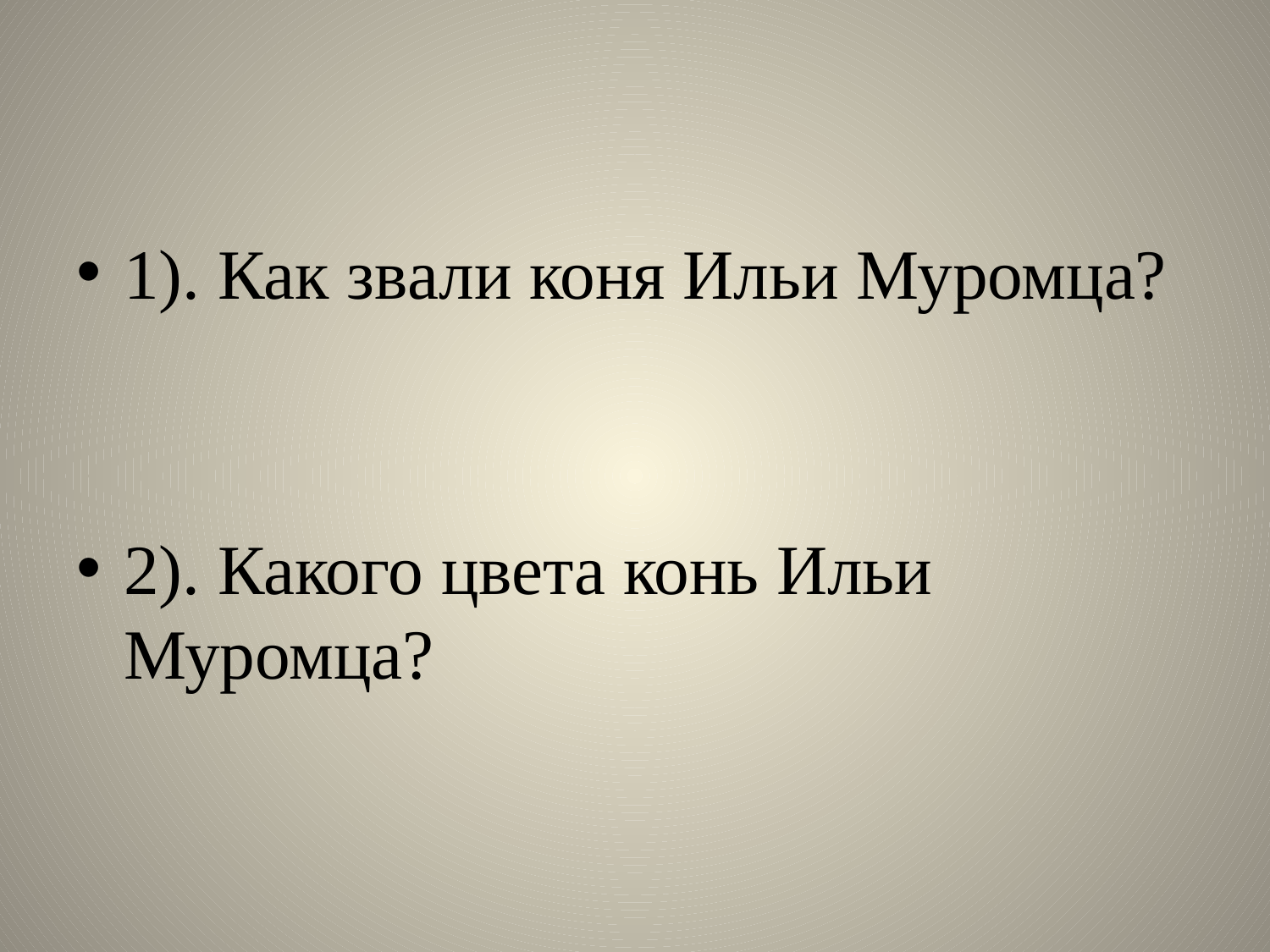

#
1). Как звали коня Ильи Муромца?

2). Какого цвета конь Ильи Муромца?